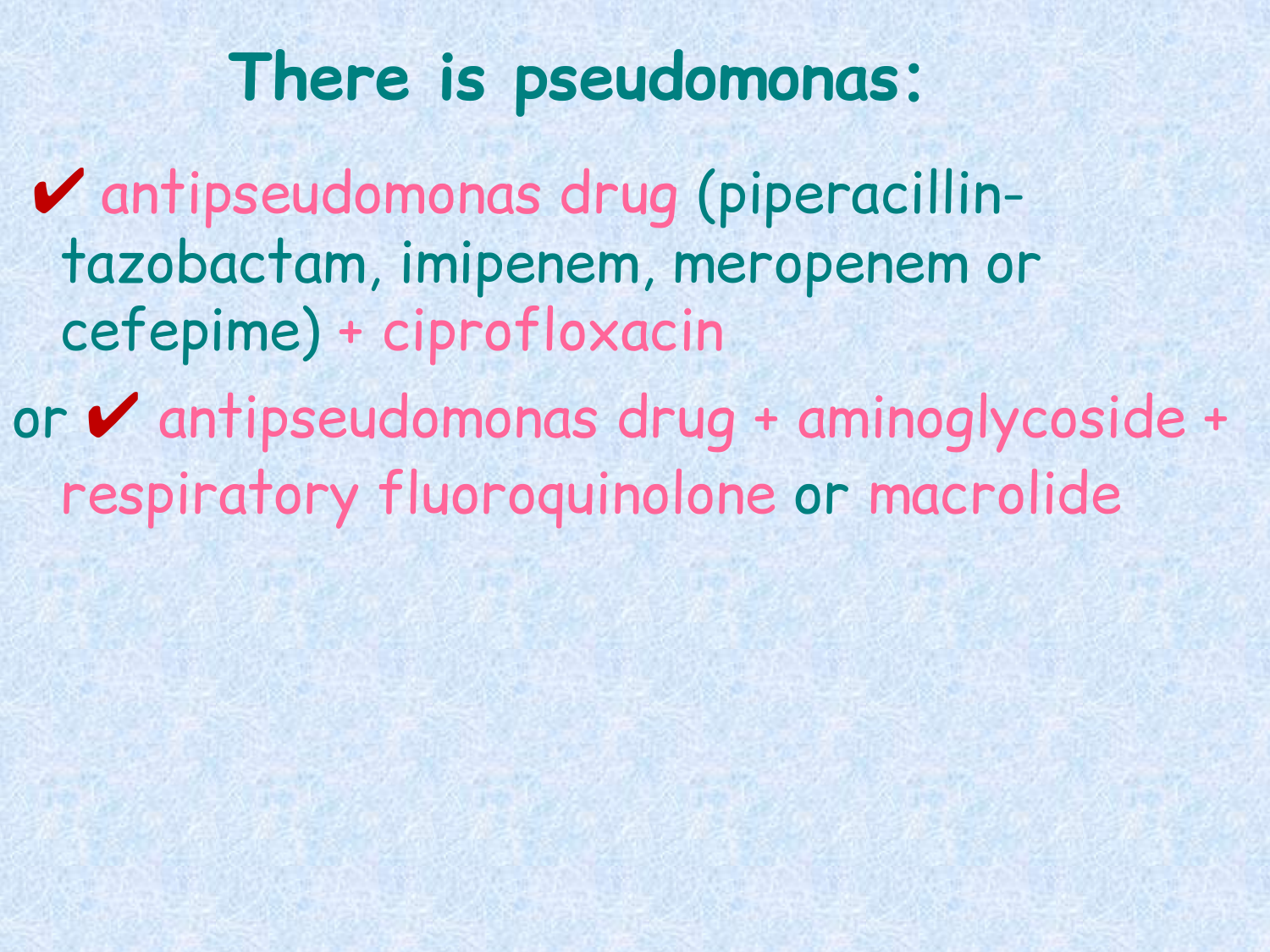

There is pseudomonas:

 ✔ antipseudomonas drug (piperacillin-tazobactam, imipenem, meropenem or cefepime) + ciprofloxacin
or ✔ antipseudomonas drug + aminoglycoside + respiratory fluoroquinolone or macrolide

#